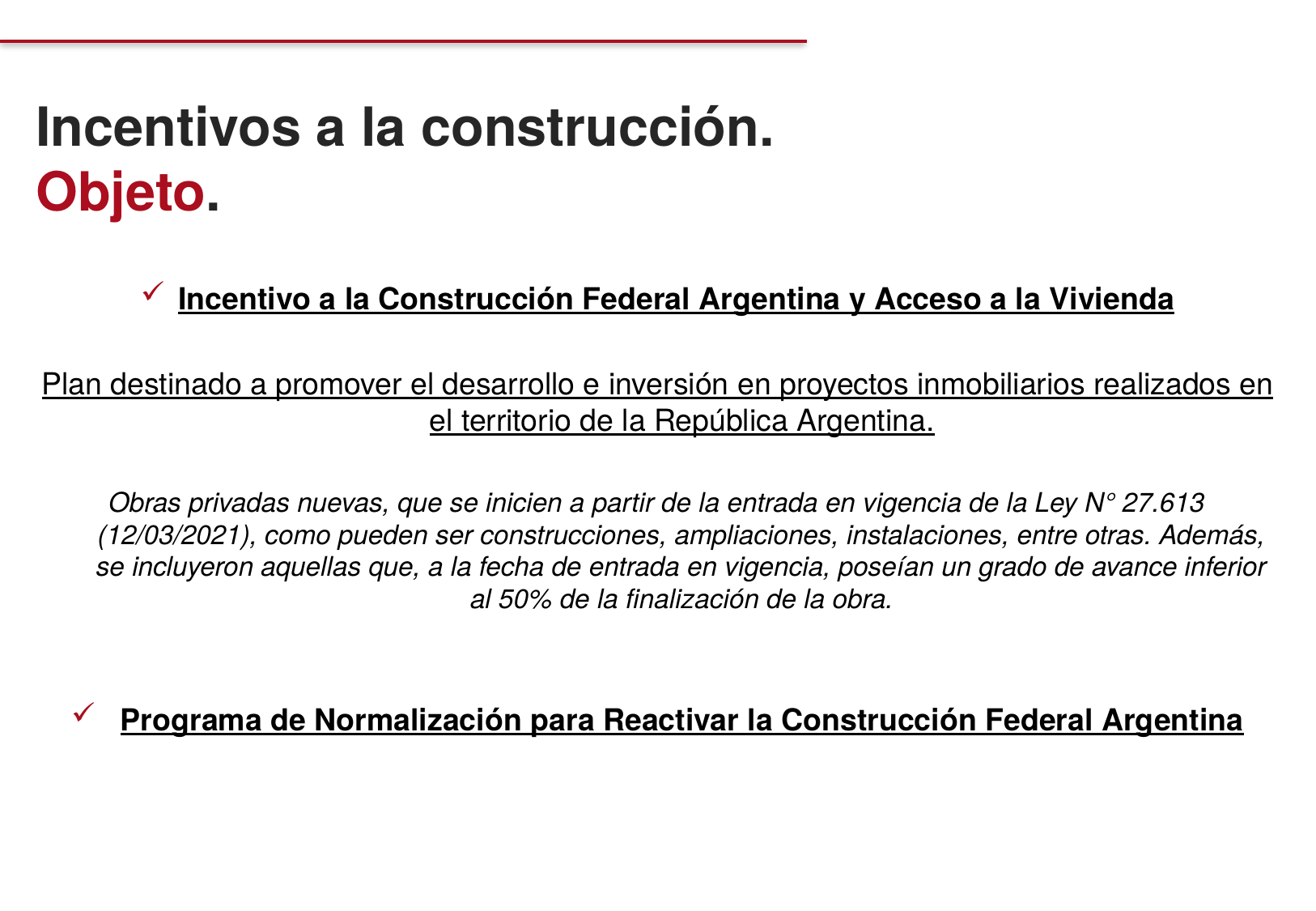

Incentivos a la construcción.
Objeto.
Incentivo a la Construcción Federal Argentina y Acceso a la Vivienda

Plan destinado a promover el desarrollo e inversión en proyectos inmobiliarios realizados en el territorio de la República Argentina.

Obras privadas nuevas, que se inicien a partir de la entrada en vigencia de la Ley N° 27.613 (12/03/2021), como pueden ser construcciones, ampliaciones, instalaciones, entre otras. Además, se incluyeron aquellas que, a la fecha de entrada en vigencia, poseían un grado de avance inferior al 50% de la finalización de la obra.

Programa de Normalización para Reactivar la Construcción Federal Argentina